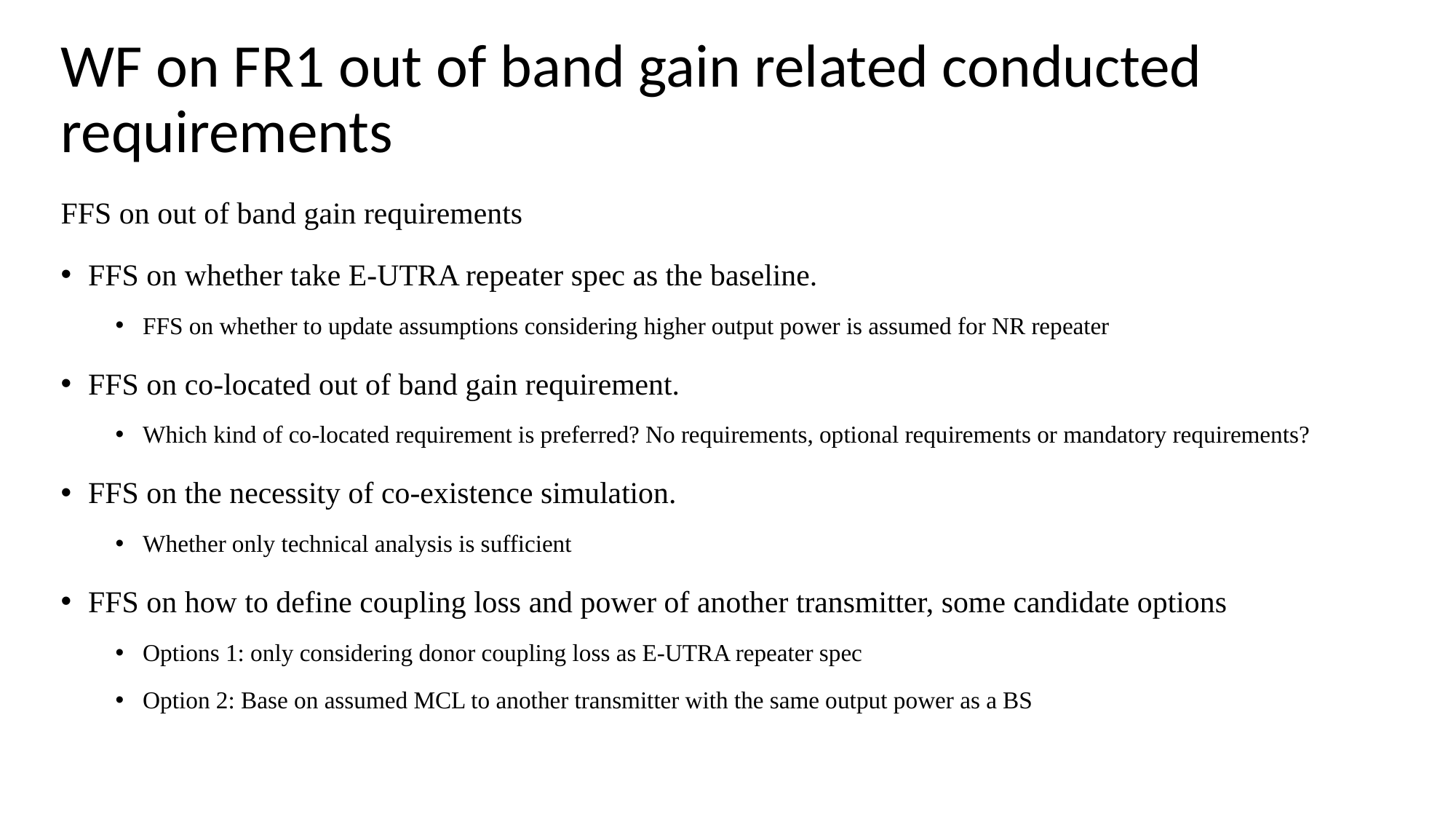

# WF on FR1 out of band gain related conducted requirements
FFS on out of band gain requirements
FFS on whether take E-UTRA repeater spec as the baseline.
FFS on whether to update assumptions considering higher output power is assumed for NR repeater
FFS on co-located out of band gain requirement.
Which kind of co-located requirement is preferred? No requirements, optional requirements or mandatory requirements?
FFS on the necessity of co-existence simulation.
Whether only technical analysis is sufficient
FFS on how to define coupling loss and power of another transmitter, some candidate options
Options 1: only considering donor coupling loss as E-UTRA repeater spec
Option 2: Base on assumed MCL to another transmitter with the same output power as a BS